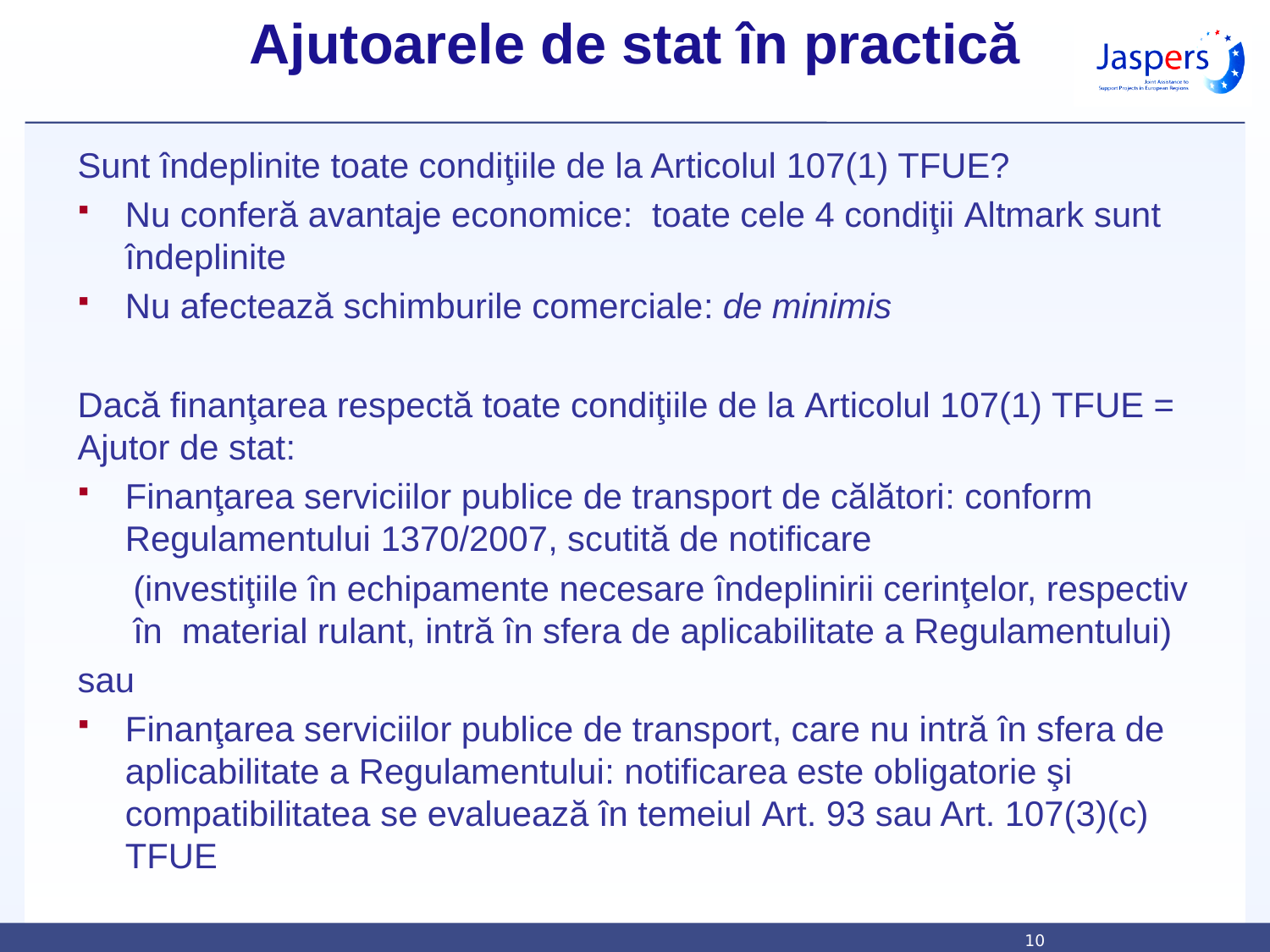

# Ajutoarele de stat în practică
Sunt îndeplinite toate condiţiile de la Articolul 107(1) TFUE?
Nu conferă avantaje economice:  toate cele 4 condiţii Altmark sunt îndeplinite
Nu afectează schimburile comerciale: de minimis

Dacă finanţarea respectă toate condiţiile de la Articolul 107(1) TFUE = Ajutor de stat:
Finanţarea serviciilor publice de transport de călători: conform Regulamentului 1370/2007, scutită de notificare
(investiţiile în echipamente necesare îndeplinirii cerinţelor, respectiv în  material rulant, intră în sfera de aplicabilitate a Regulamentului)
sau
Finanţarea serviciilor publice de transport, care nu intră în sfera de aplicabilitate a Regulamentului: notificarea este obligatorie şi compatibilitatea se evaluează în temeiul Art. 93 sau Art. 107(3)(c) TFUE

10